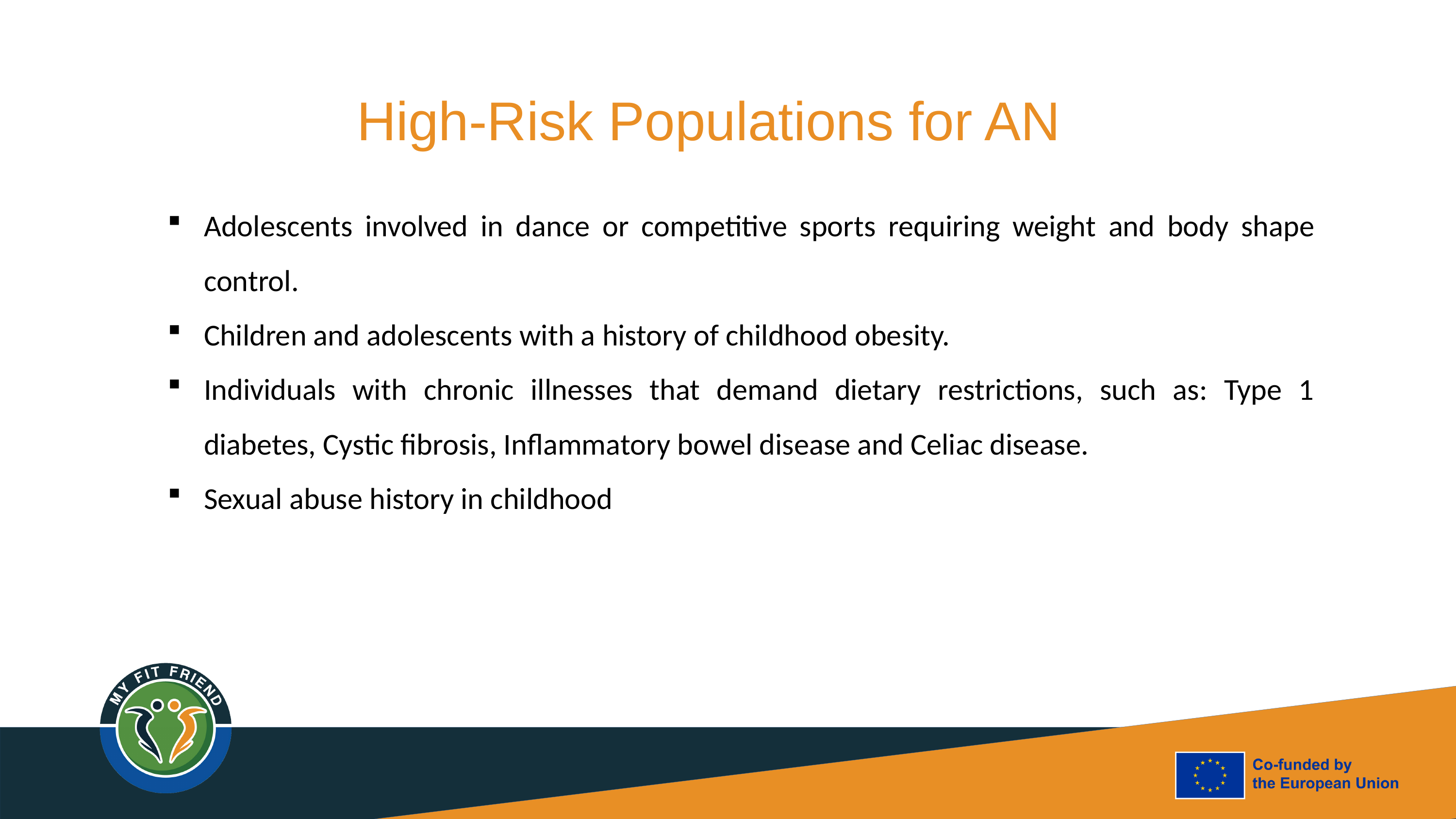

High-Risk Populations for AN

Adolescents involved in dance or competitive sports requiring weight and body shape control.
Children and adolescents with a history of childhood obesity.
Individuals with chronic illnesses that demand dietary restrictions, such as: Type 1 diabetes, Cystic fibrosis, Inflammatory bowel disease and Celiac disease.
Sexual abuse history in childhood